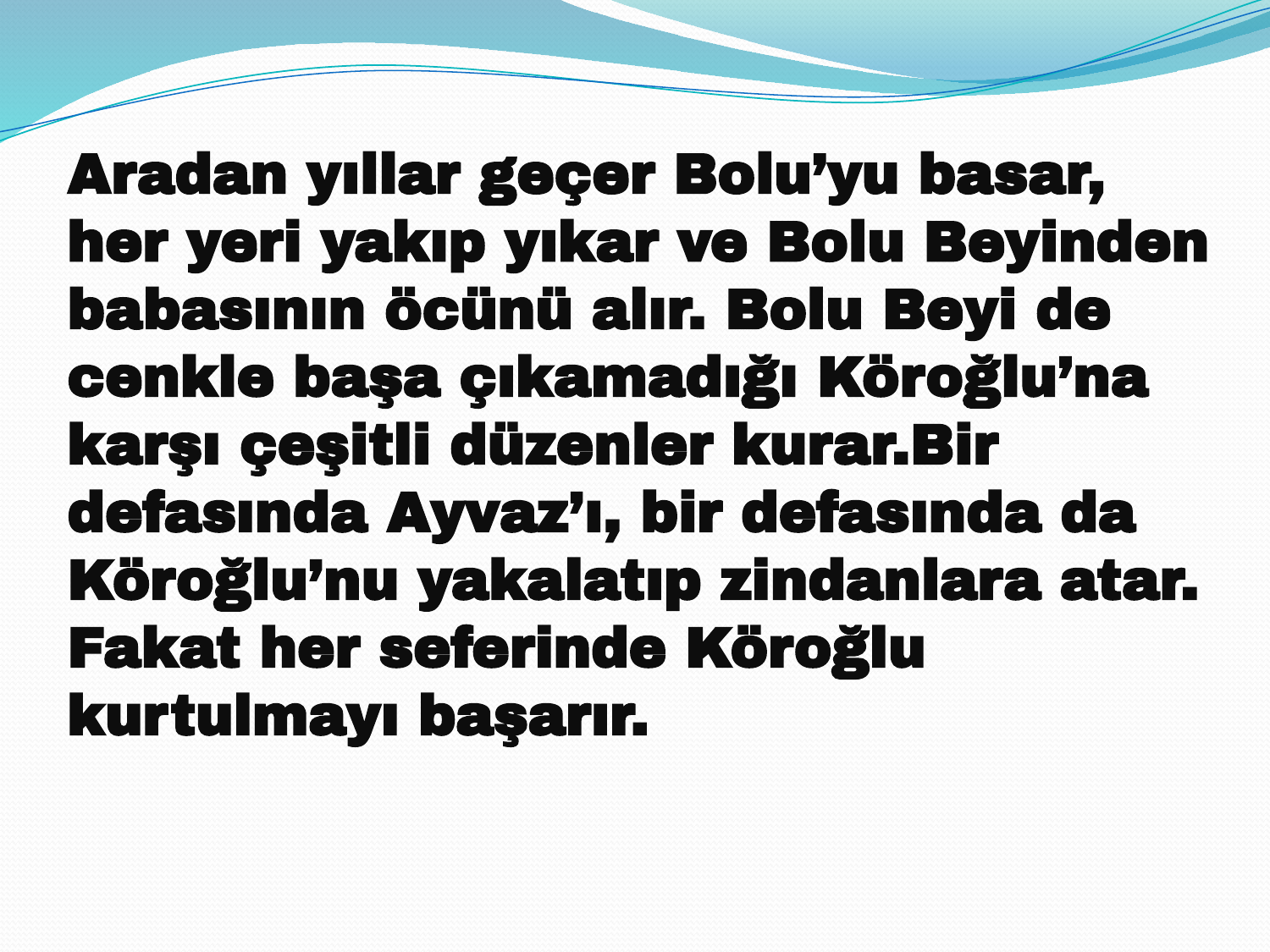

Aradan yıllar geçer Bolu’yu basar, her yeri yakıp yıkar ve Bolu Beyinden babasının öcünü alır. Bolu Beyi de cenkle başa çıkamadığı Köroğlu’na karşı çeşitli düzenler kurar.Bir defasında Ayvaz’ı, bir defasında da Köroğlu’nu yakalatıp zindanlara atar. Fakat her seferinde Köroğlu kurtulmayı başarır.